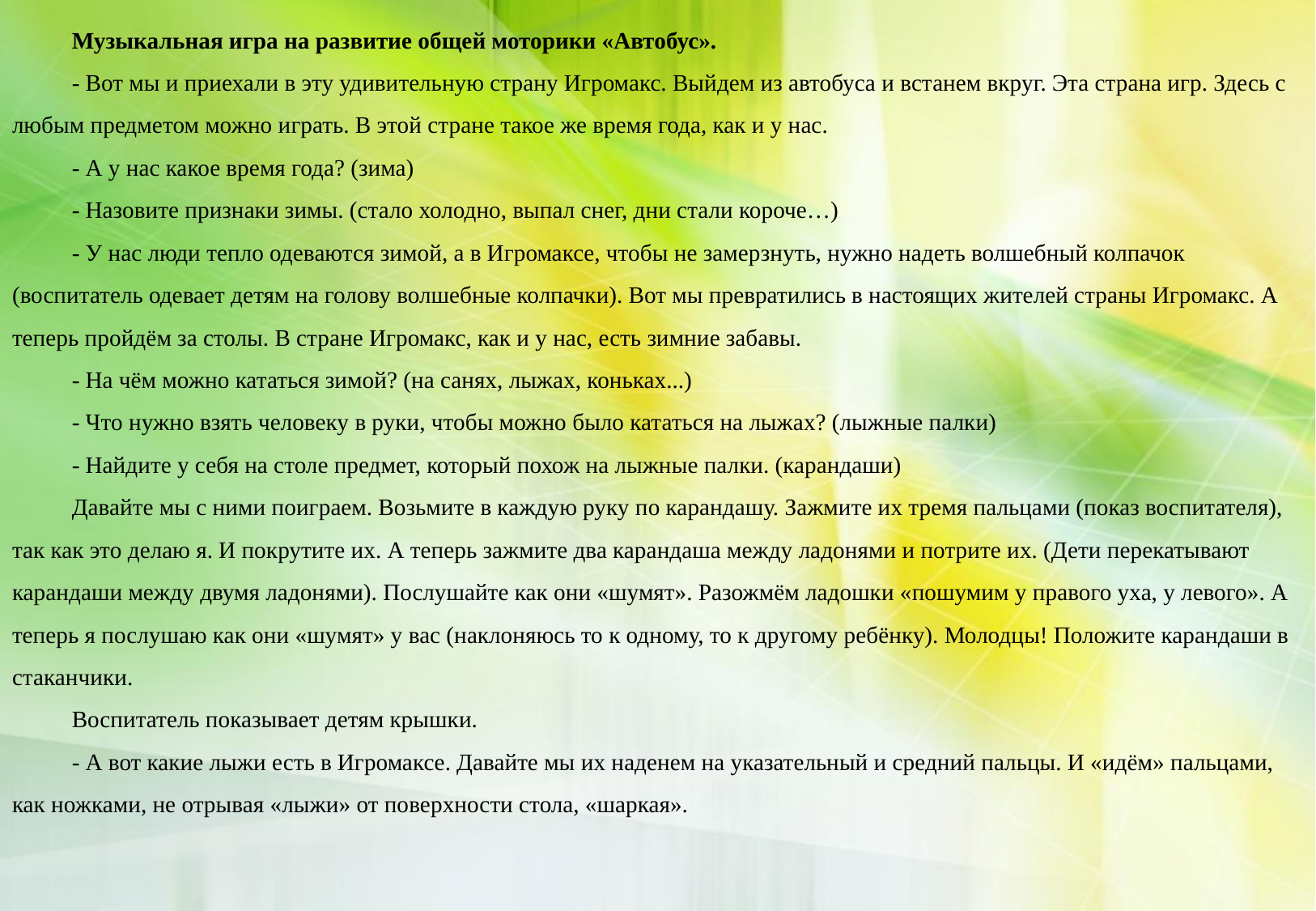

Музыкальная игра на развитие общей моторики «Автобус».
- Вот мы и приехали в эту удивительную страну Игромакс. Выйдем из автобуса и встанем вкруг. Эта страна игр. Здесь с любым предметом можно играть. В этой стране такое же время года, как и у нас.
- А у нас какое время года? (зима)
- Назовите признаки зимы. (стало холодно, выпал снег, дни стали короче…)
- У нас люди тепло одеваются зимой, а в Игромаксе, чтобы не замерзнуть, нужно надеть волшебный колпачок (воспитатель одевает детям на голову волшебные колпачки). Вот мы превратились в настоящих жителей страны Игромакс. А теперь пройдём за столы. В стране Игромакс, как и у нас, есть зимние забавы.
- На чём можно кататься зимой? (на санях, лыжах, коньках...)
- Что нужно взять человеку в руки, чтобы можно было кататься на лыжах? (лыжные палки)
- Найдите у себя на столе предмет, который похож на лыжные палки. (карандаши)
Давайте мы с ними поиграем. Возьмите в каждую руку по карандашу. Зажмите их тремя пальцами (показ воспитателя), так как это делаю я. И покрутите их. А теперь зажмите два карандаша между ладонями и потрите их. (Дети перекатывают карандаши между двумя ладонями). Послушайте как они «шумят». Разожмём ладошки «пошумим у правого уха, у левого». А теперь я послушаю как они «шумят» у вас (наклоняюсь то к одному, то к другому ребёнку). Молодцы! Положите карандаши в стаканчики.
Воспитатель показывает детям крышки.
- А вот какие лыжи есть в Игромаксе. Давайте мы их наденем на указательный и средний пальцы. И «идём» пальцами, как ножками, не отрывая «лыжи» от поверхности стола, «шаркая».